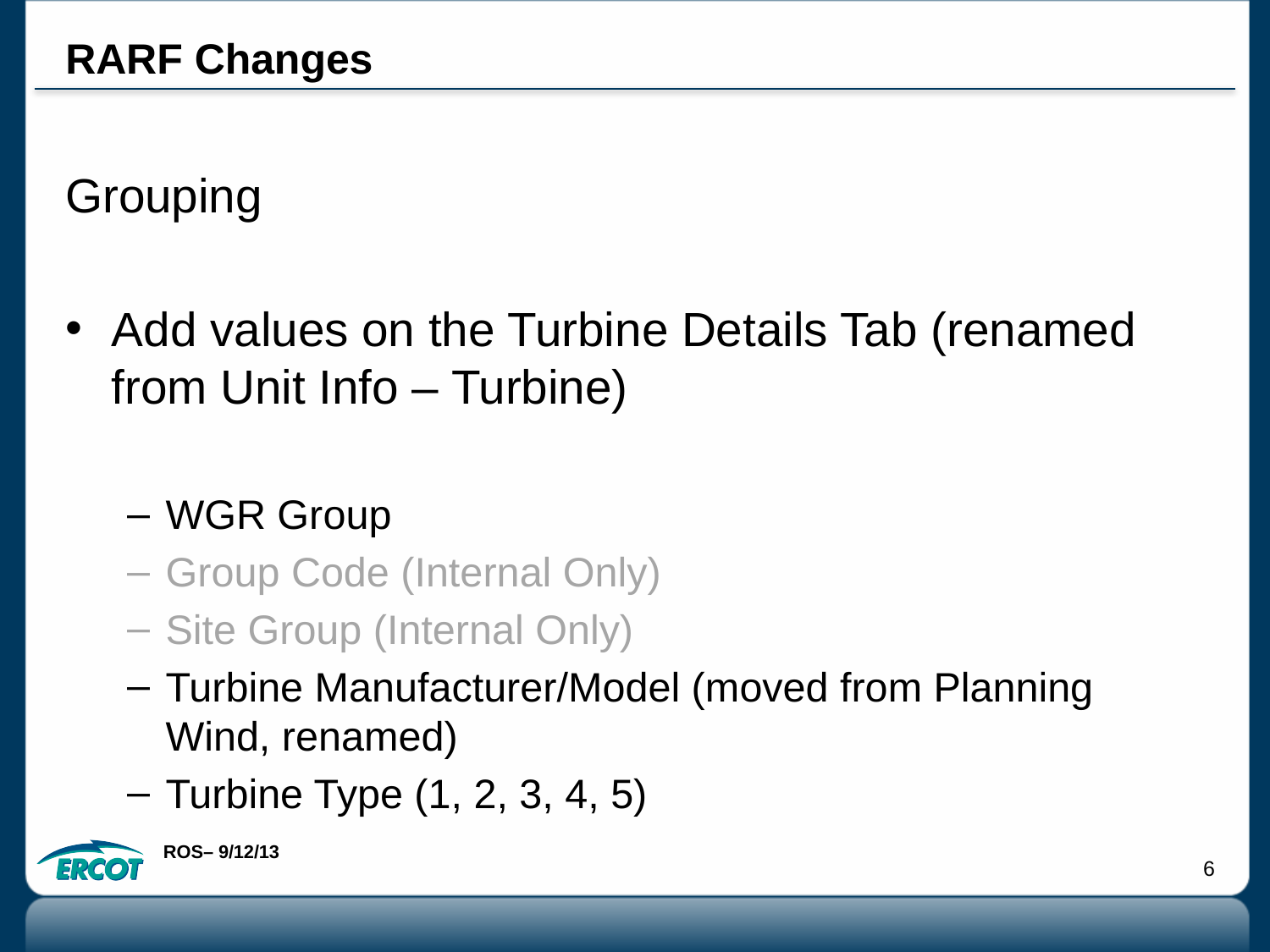

# RARF Changes
Grouping

Add values on the Turbine Details Tab (renamed from Unit Info – Turbine)

WGR Group
Group Code (Internal Only)
Site Group (Internal Only)
Turbine Manufacturer/Model (moved from Planning Wind, renamed)
Turbine Type (1, 2, 3, 4, 5)